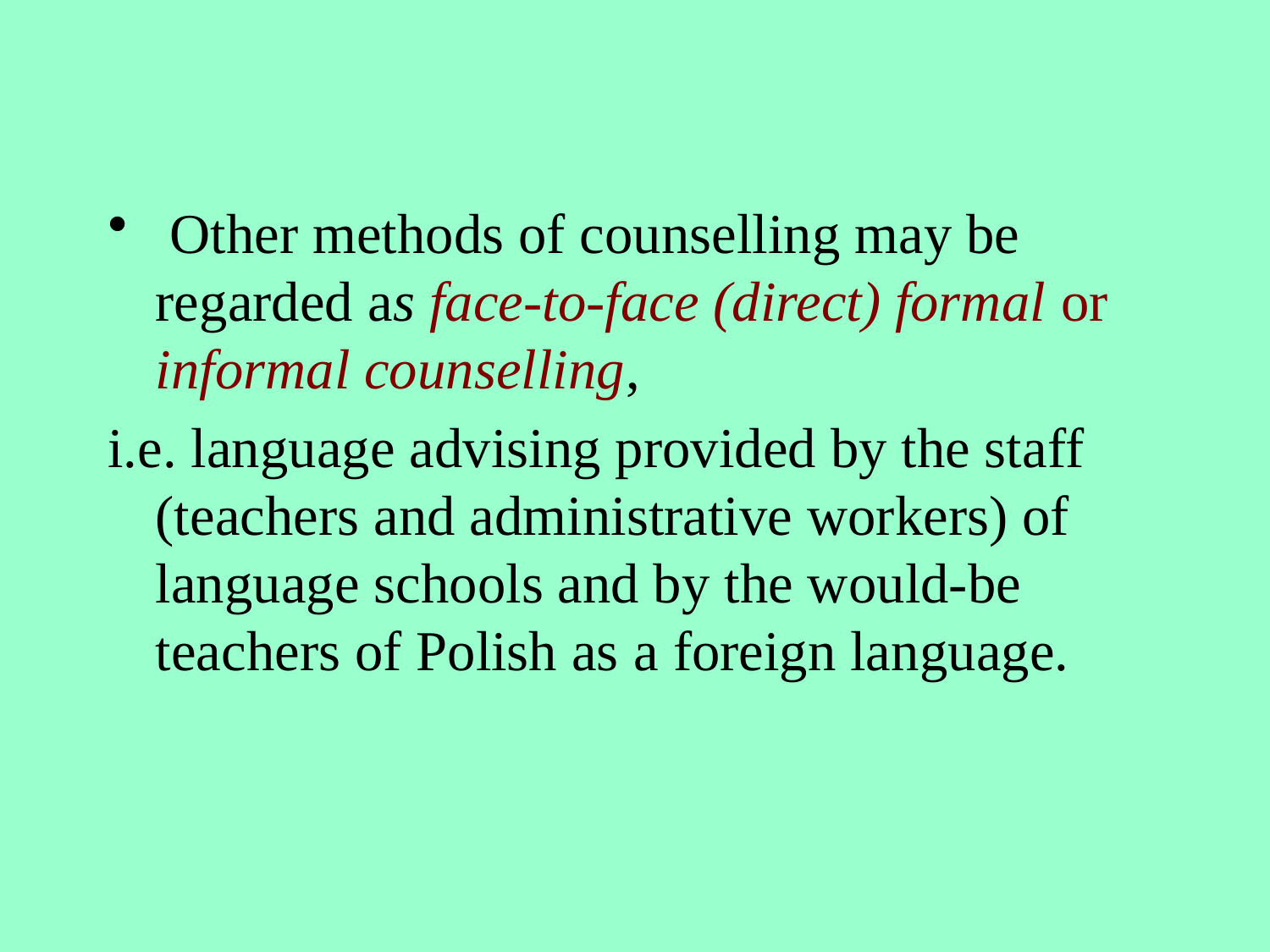

Other methods of counselling may be regarded as face-to-face (direct) formal or informal counselling,
i.e. language advising provided by the staff  (teachers and administrative workers) of language schools and by the would-be teachers of Polish as a foreign language.